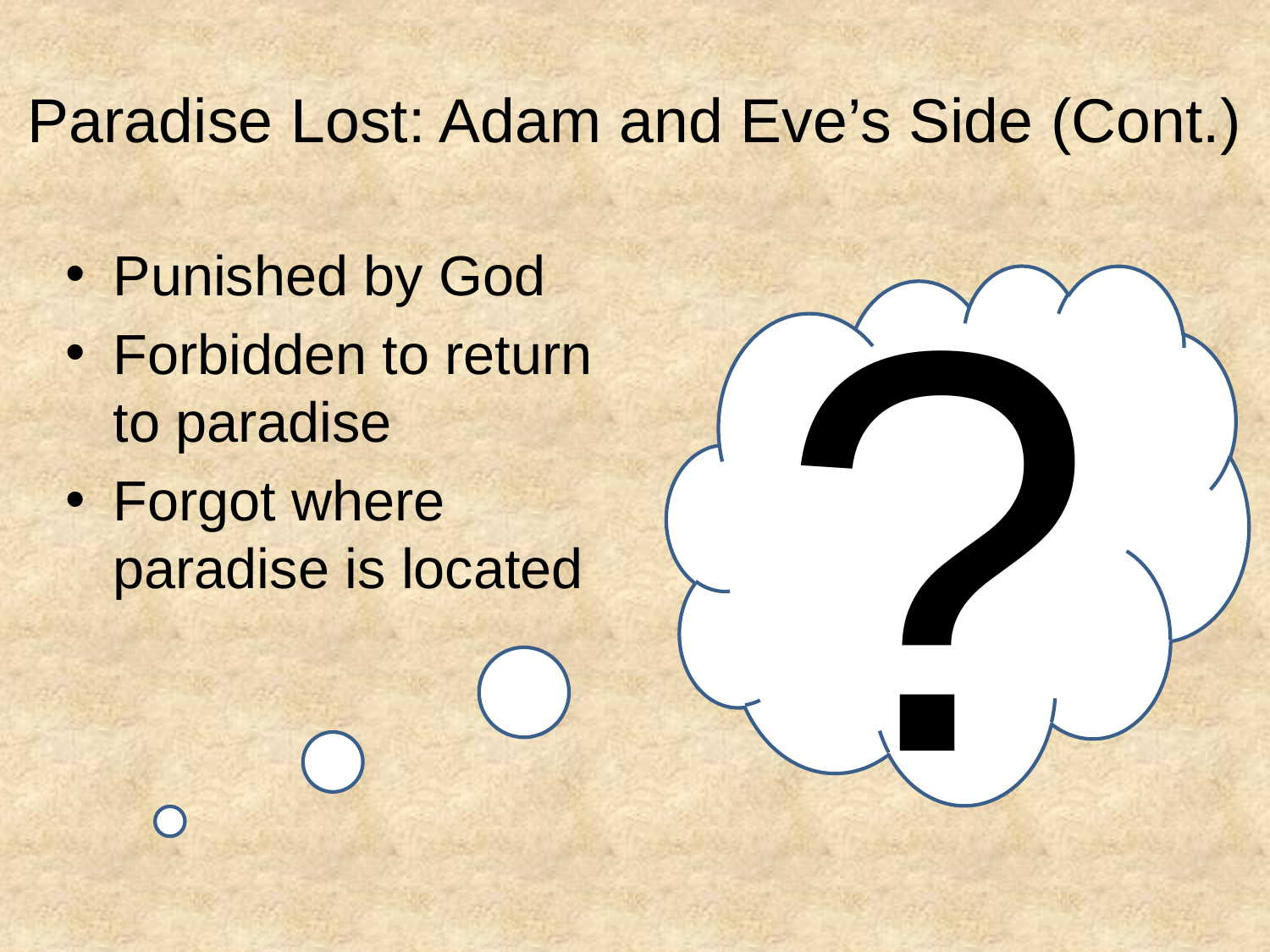

# Paradise Lost: Adam and Eve’s Side (Cont.)
Punished by God
Forbidden to return to paradise
Forgot where paradise is located
?